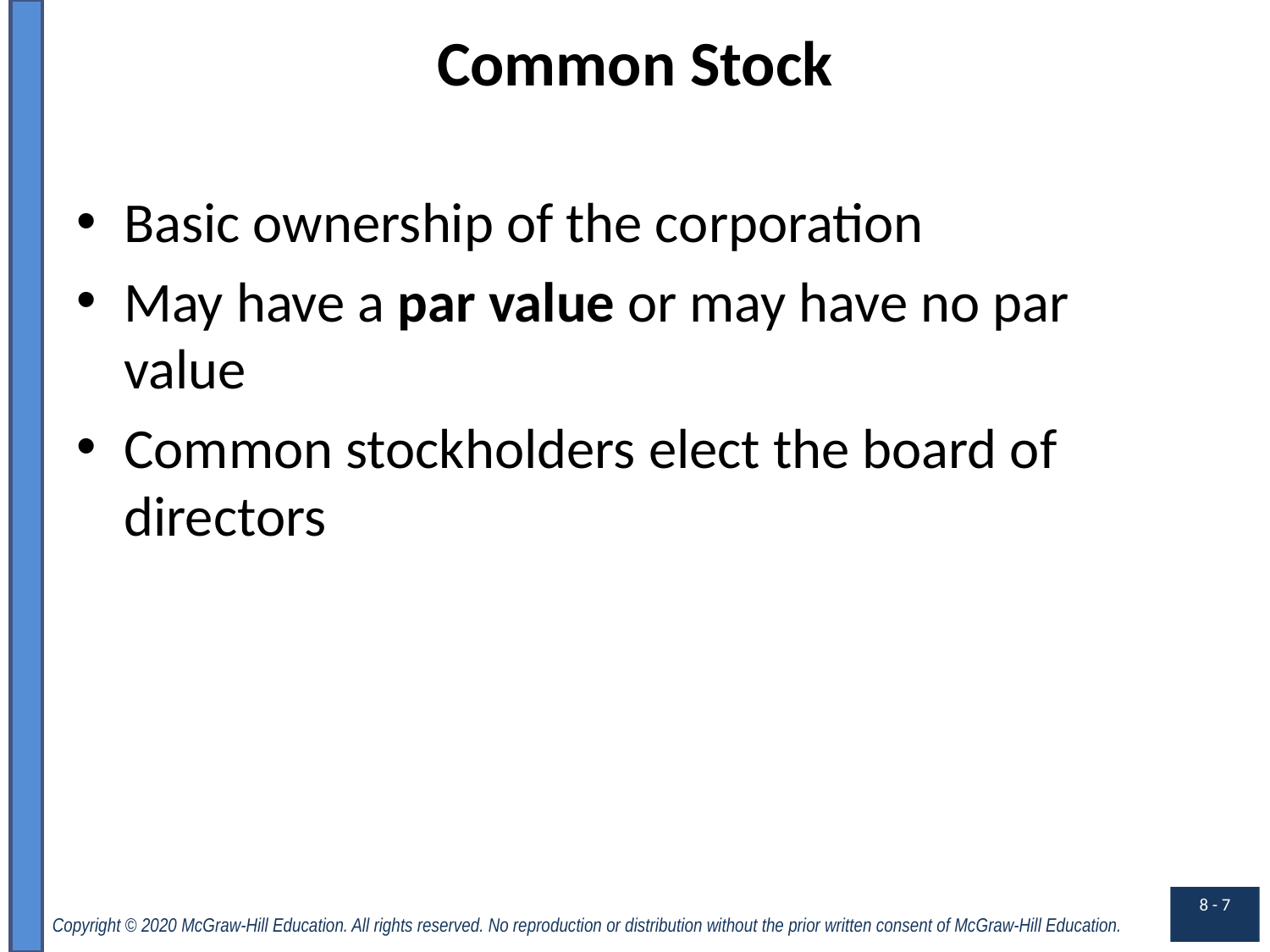

# Common Stock
Basic ownership of the corporation
May have a par value or may have no par value
Common stockholders elect the board of directors